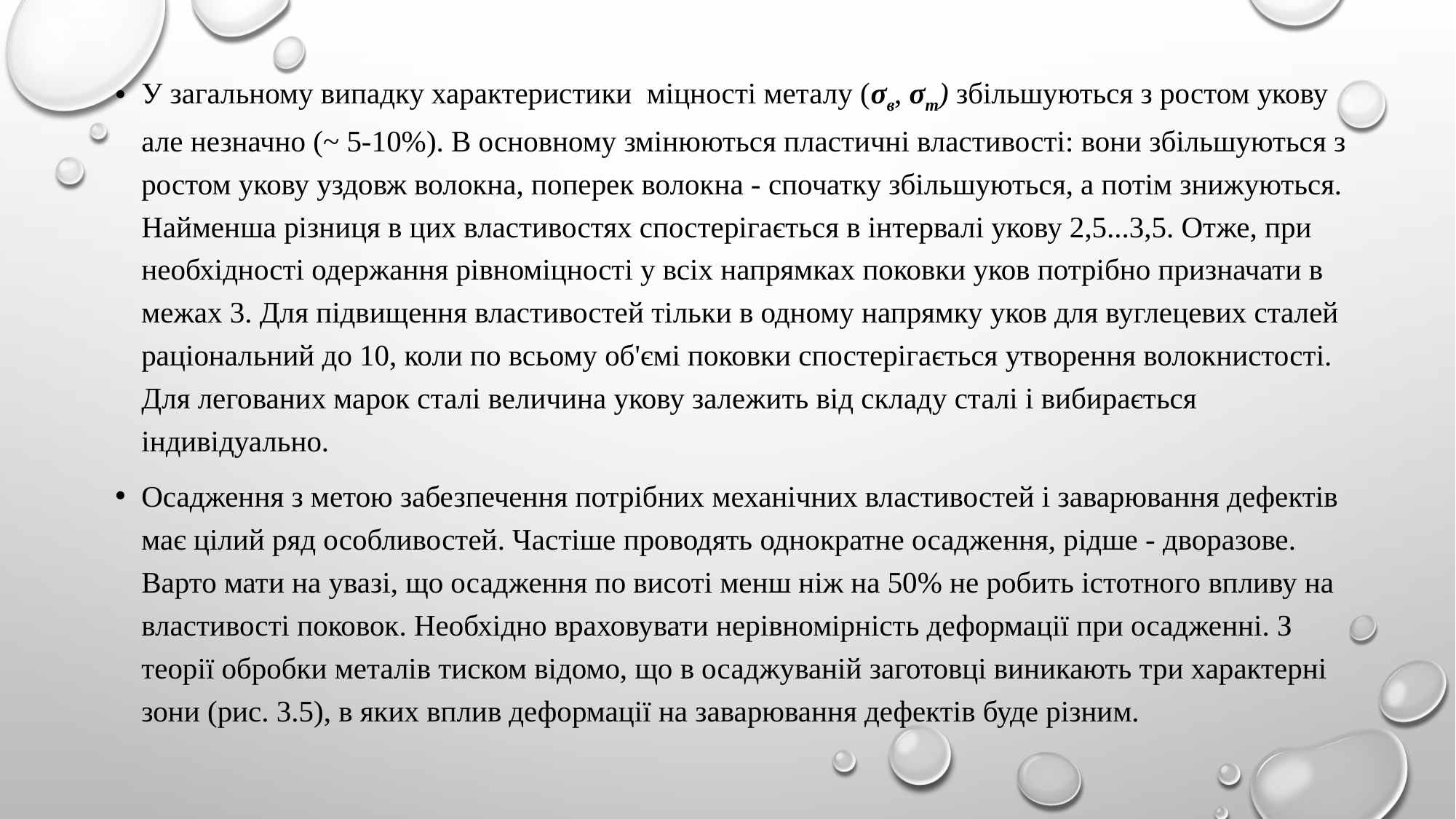

У загальному випадку характеристики  міцності металу (σв, σт) збільшуються з ростом укову але незначно (~ 5-10%). В основному змінюються пластичні властивості: вони збільшуються з ростом укову уздовж волокна, поперек волокна - спочатку збільшуються, а потім знижуються. Найменша різниця в цих властивостях спостерігається в інтервалі укову 2,5...3,5. Отже, при необхідності одержання рівноміцності у всіх напрямках поковки уков потрібно призначати в межах 3. Для підвищення властивостей тільки в одному напрямку уков для вуглецевих сталей раціональний до 10, коли по всьому об'ємі поковки спостерігається утворення волокнистості. Для легованих марок сталі величина укову залежить від складу сталі і вибирається індивідуально.
Осадження з метою забезпечення потрібних механічних властивостей і заварювання дефектів має цілий ряд особливостей. Частіше проводять однократне осадження, рідше - дворазове. Варто мати на увазі, що осадження по висоті менш ніж на 50% не робить істотного впливу на властивості поковок. Необхідно враховувати нерівномірність деформації при осадженні. З теорії обробки металів тиском відомо, що в осаджуваній заготовці виникають три характерні зони (рис. 3.5), в яких вплив деформації на заварювання дефектів буде різним.